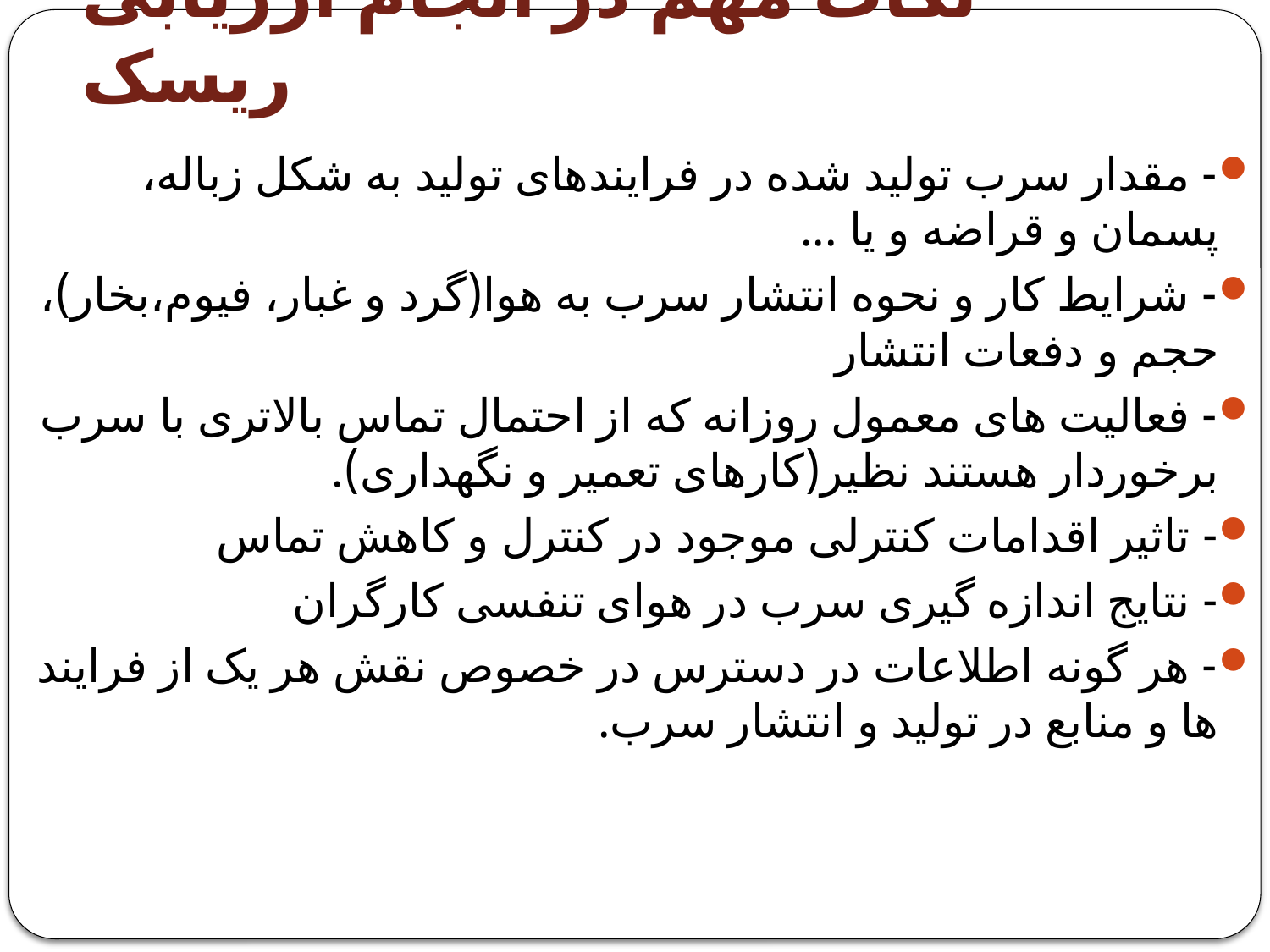

# نکات مهم در انجام ارزیابی ریسک
- مقدار سرب تولید شده در فرایندهای تولید به شکل زباله، پسمان و قراضه و یا ...
- شرایط کار و نحوه انتشار سرب به هوا(گرد و غبار، فیوم،بخار)، حجم و دفعات انتشار
- فعالیت های معمول روزانه که از احتمال تماس بالاتری با سرب برخوردار هستند نظیر(کارهای تعمیر و نگهداری).
- تاثیر اقدامات کنترلی موجود در کنترل و کاهش تماس
- نتایج اندازه گیری سرب در هوای تنفسی کارگران
- هر گونه اطلاعات در دسترس در خصوص نقش هر یک از فرایند ها و منابع در تولید و انتشار سرب.